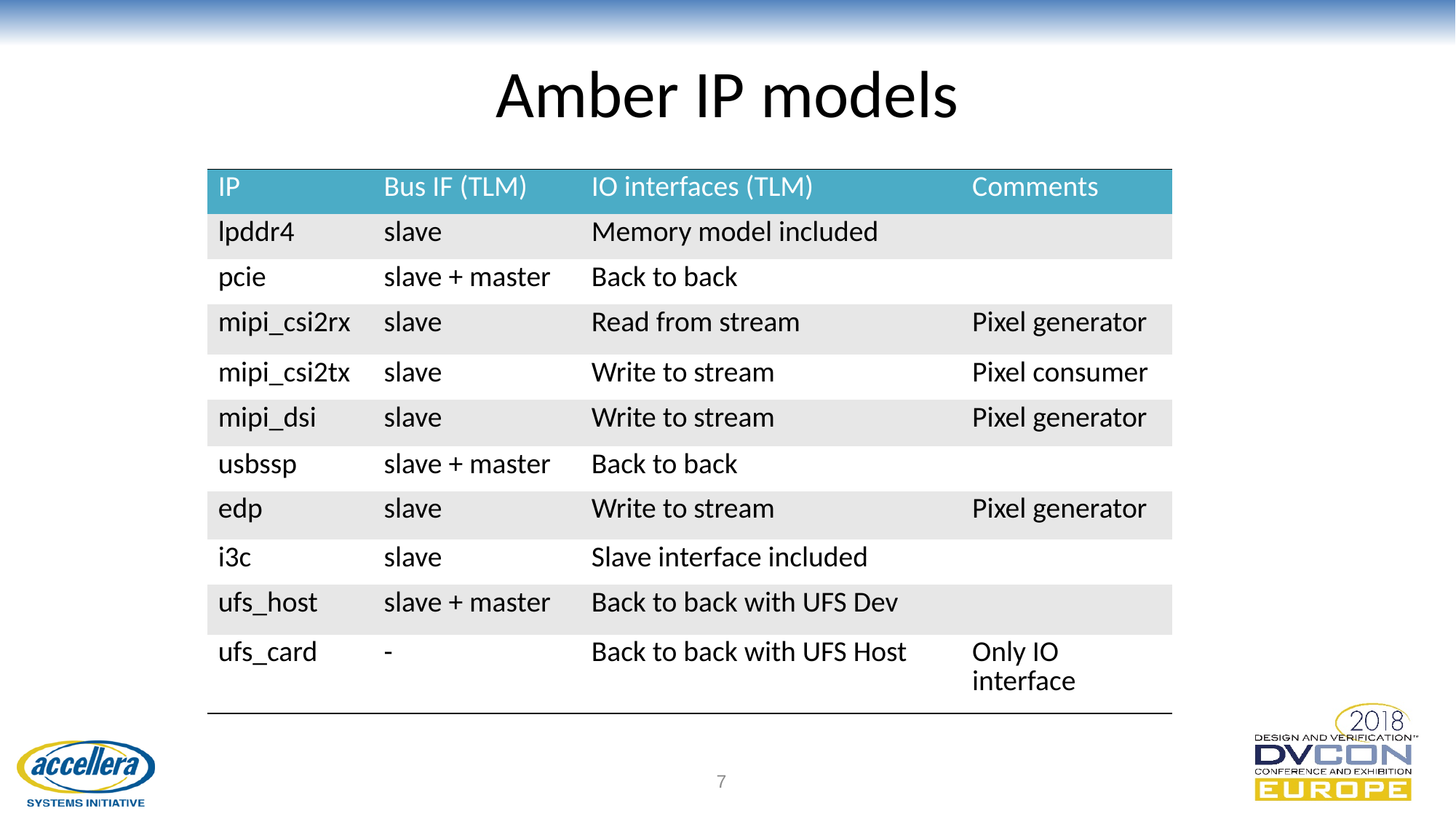

Amber IP models
| IP | Bus IF (TLM) | IO interfaces (TLM) | Comments |
| --- | --- | --- | --- |
| lpddr4 | slave | Memory model included |  |
| pcie | slave + master | Back to back |  |
| mipi\_csi2rx | slave | Read from stream | Pixel generator |
| mipi\_csi2tx | slave | Write to stream | Pixel consumer |
| mipi\_dsi | slave | Write to stream | Pixel generator |
| usbssp | slave + master | Back to back |  |
| edp | slave | Write to stream | Pixel generator |
| i3c | slave | Slave interface included |  |
| ufs\_host | slave + master | Back to back with UFS Dev |  |
| ufs\_card | - | Back to back with UFS Host | Only IO interface |
7